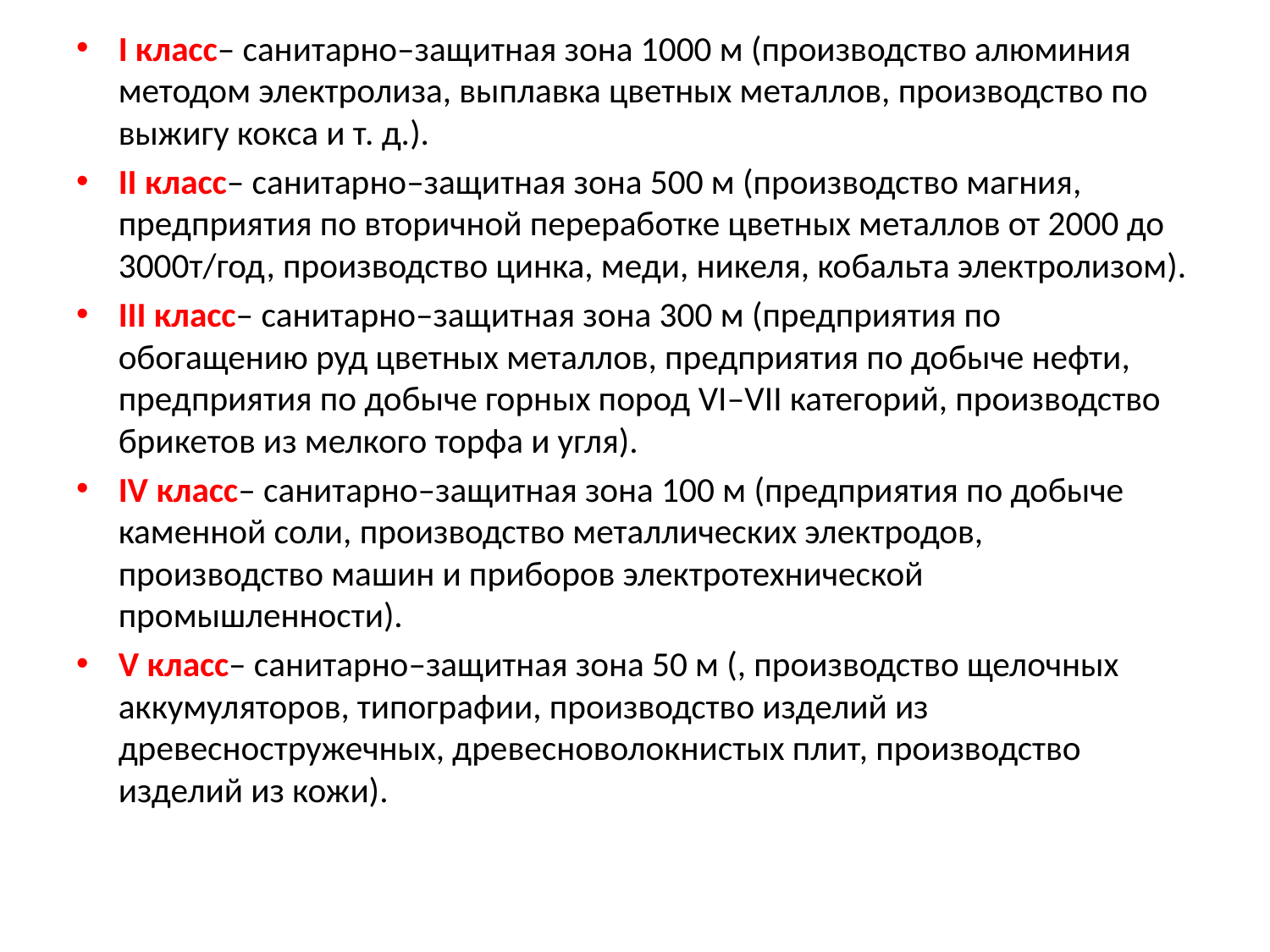

I класс– санитарно–защитная зона 1000 м (производство алюминия методом электролиза, выплавка цветных металлов, производство по выжигу кокса и т. д.).
II класс– санитарно–защитная зона 500 м (производство магния, предприятия по вторичной переработке цветных металлов от 2000 до 3000т/год, производство цинка, меди, никеля, кобальта электролизом).
III класс– санитарно–защитная зона 300 м (предприятия по обогащению руд цветных металлов, предприятия по добыче нефти, предприятия по добыче горных пород VI–VII категорий, производство брикетов из мелкого торфа и угля).
IV класс– санитарно–защитная зона 100 м (предприятия по добыче каменной соли, производство металлических электродов, производство машин и приборов электротехнической промышленности).
V класс– санитарно–защитная зона 50 м (, производство щелочных аккумуляторов, типографии, производство изделий из древесностружечных, древесноволокнистых плит, производство изделий из кожи).